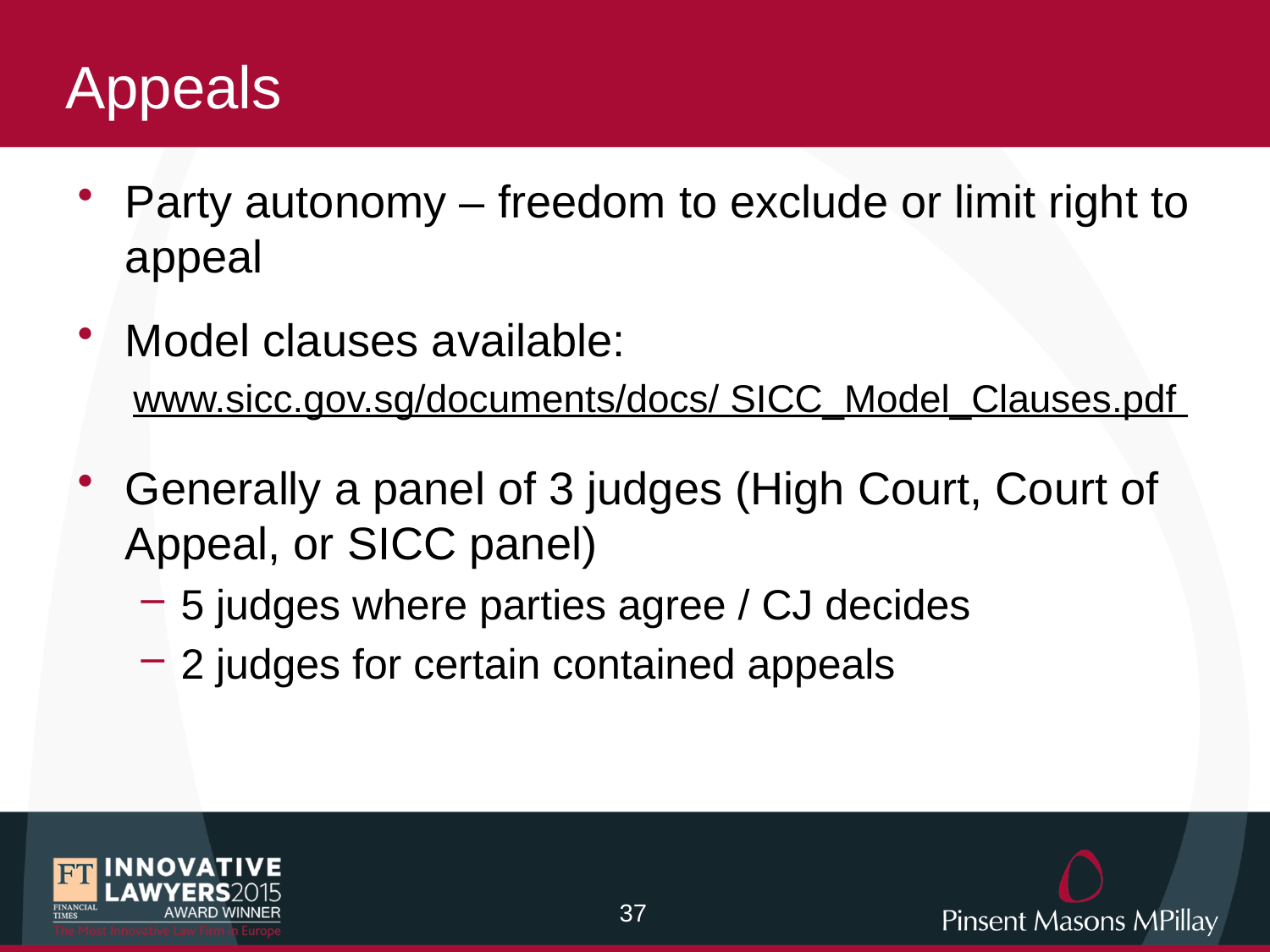

# Appeals
Party autonomy – freedom to exclude or limit right to appeal

Model clauses available:
www.sicc.gov.sg/documents/docs/ SICC_Model_Clauses.pdf

Generally a panel of 3 judges (High Court, Court of Appeal, or SICC panel)
5 judges where parties agree / CJ decides
2 judges for certain contained appeals
37